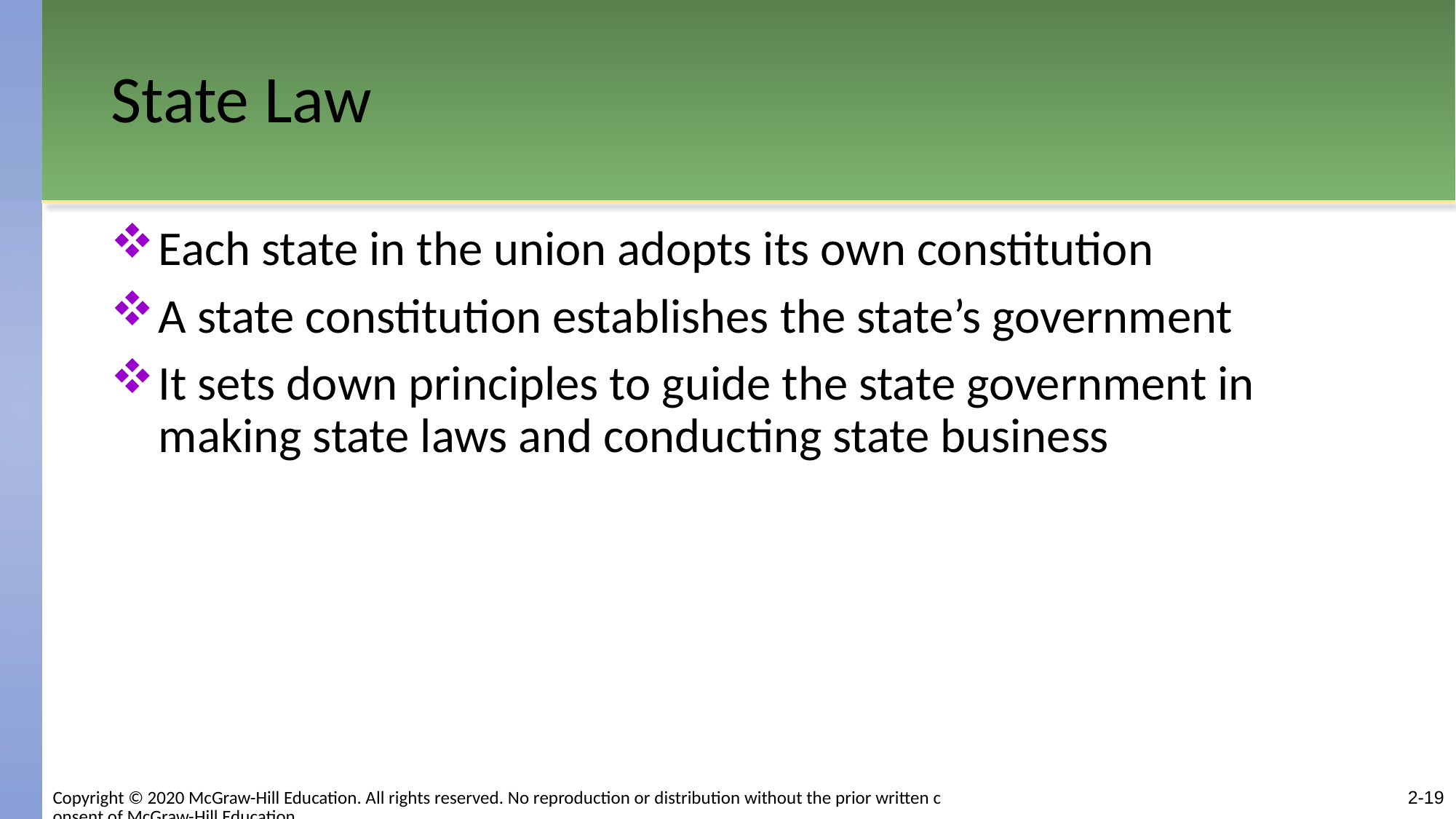

# State Law
Each state in the union adopts its own constitution
A state constitution establishes the state’s government
It sets down principles to guide the state government in making state laws and conducting state business

2-19
Copyright © 2020 McGraw-Hill Education. All rights reserved. No reproduction or distribution without the prior written consent of McGraw-Hill Education.